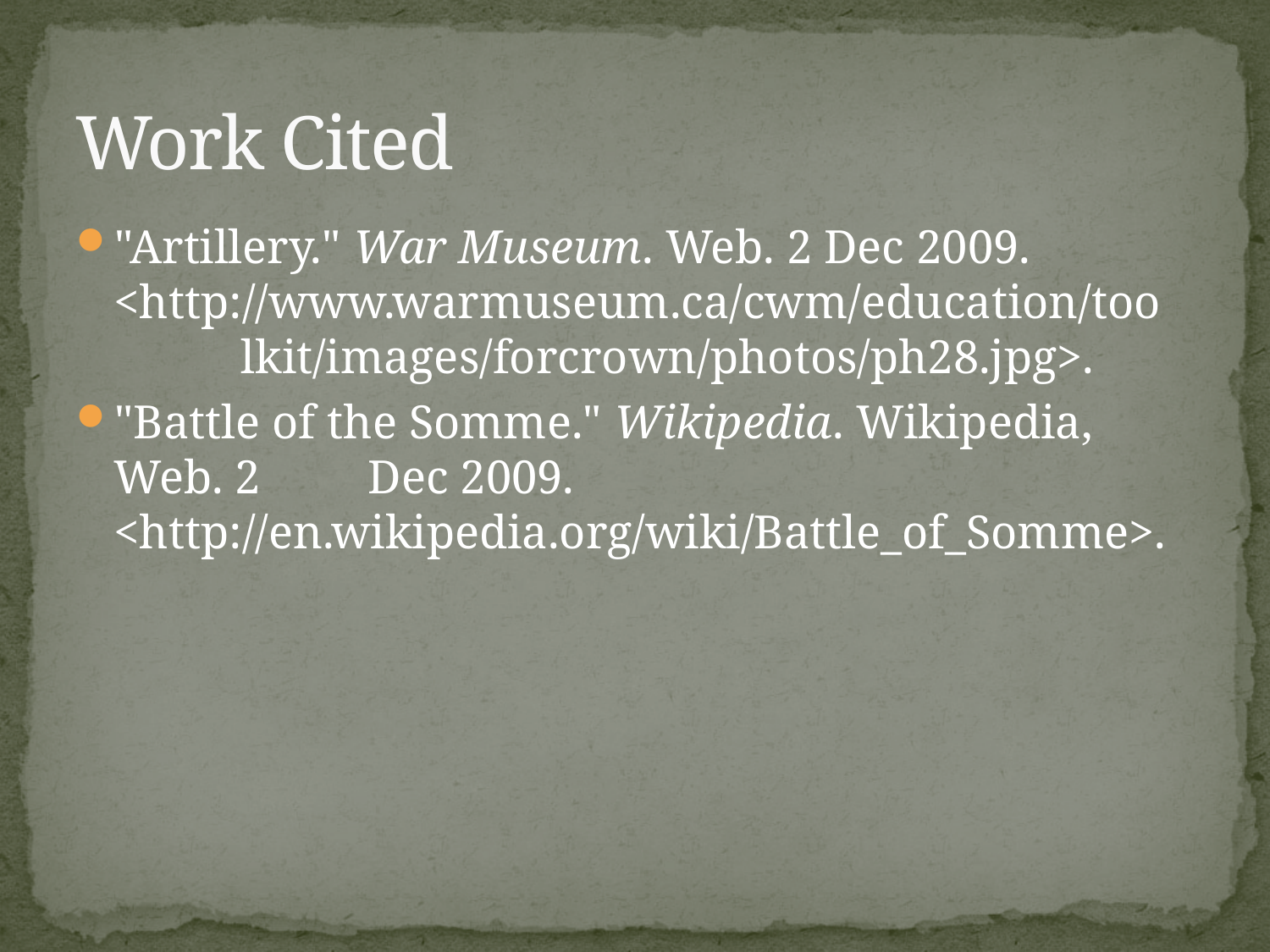

# Work Cited
"Artillery." War Museum. Web. 2 Dec 2009. 	<http://www.warmuseum.ca/cwm/education/too	lkit/images/forcrown/photos/ph28.jpg>.
"Battle of the Somme." Wikipedia. Wikipedia, Web. 2 	Dec 2009. 	<http://en.wikipedia.org/wiki/Battle_of_Somme>.